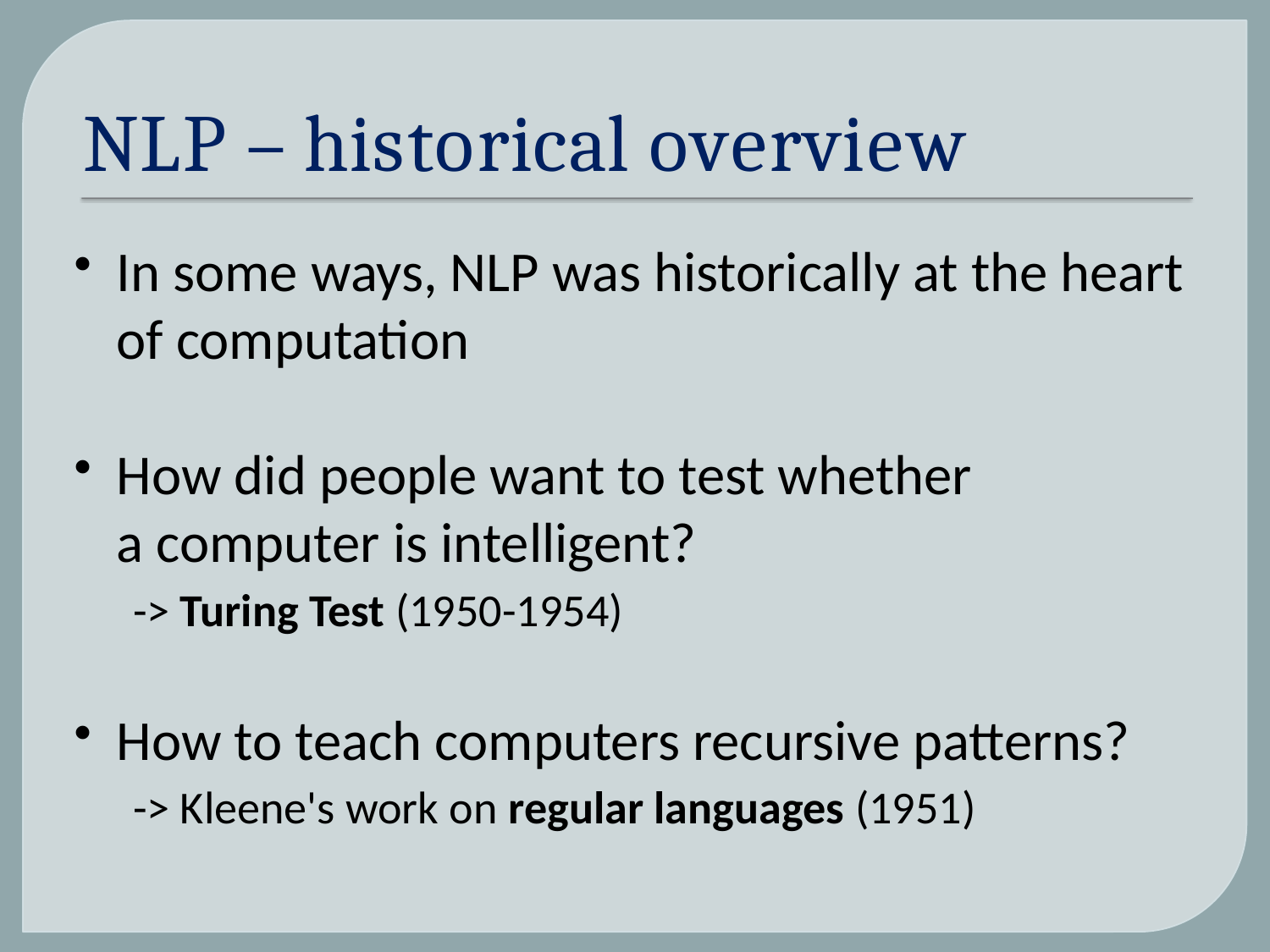

# NLP – historical overview
In some ways, NLP was historically at the heart of computation

How did people want to test whether
a computer is intelligent?
-> Turing Test (1950-1954)

How to teach computers recursive patterns?
-> Kleene's work on regular languages (1951)